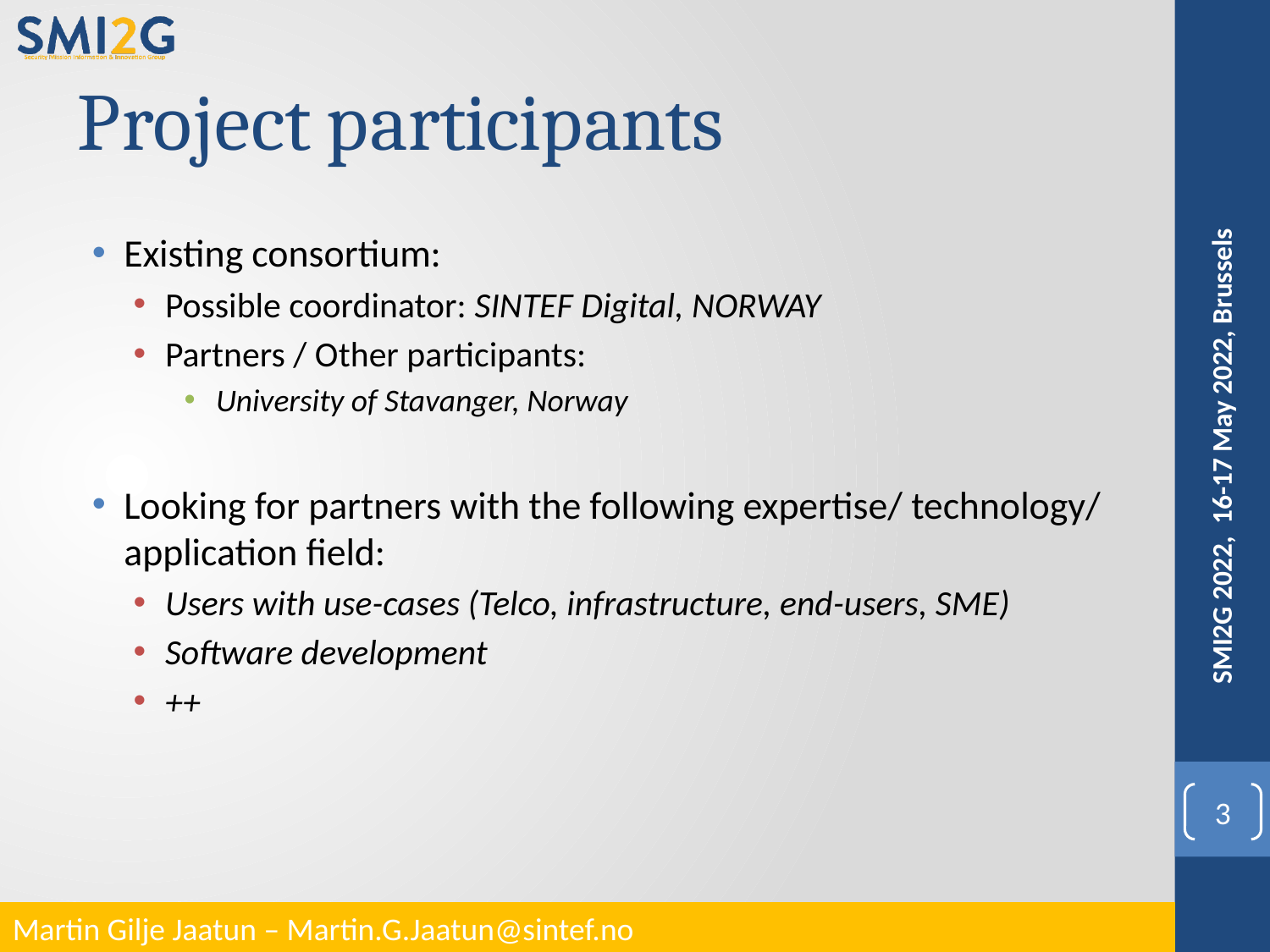

# Project participants
Existing consortium:
Possible coordinator: SINTEF Digital, NORWAY
Partners / Other participants:
University of Stavanger, Norway

Looking for partners with the following expertise/ technology/ application field:
Users with use-cases (Telco, infrastructure, end-users, SME)
Software development
++
SMI2G 2022,  16-17 May 2022, Brussels
3
Martin Gilje Jaatun – Martin.G.Jaatun@sintef.no